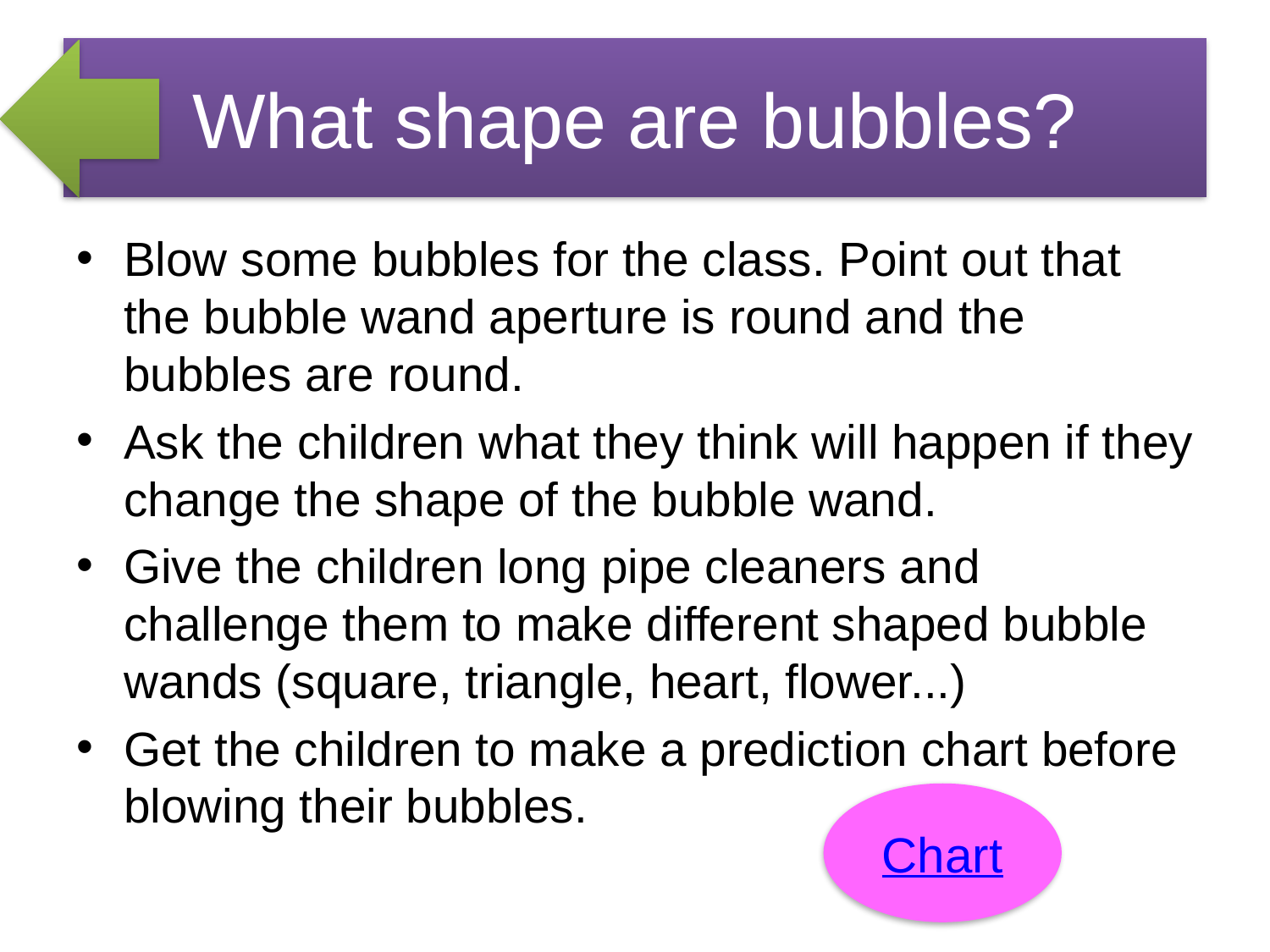

# What shape are bubbles?

Blow some bubbles for the class. Point out that the bubble wand aperture is round and the bubbles are round.
Ask the children what they think will happen if they change the shape of the bubble wand.
Give the children long pipe cleaners and challenge them to make different shaped bubble wands (square, triangle, heart, flower...)
Get the children to make a prediction chart before blowing their bubbles.

Chart